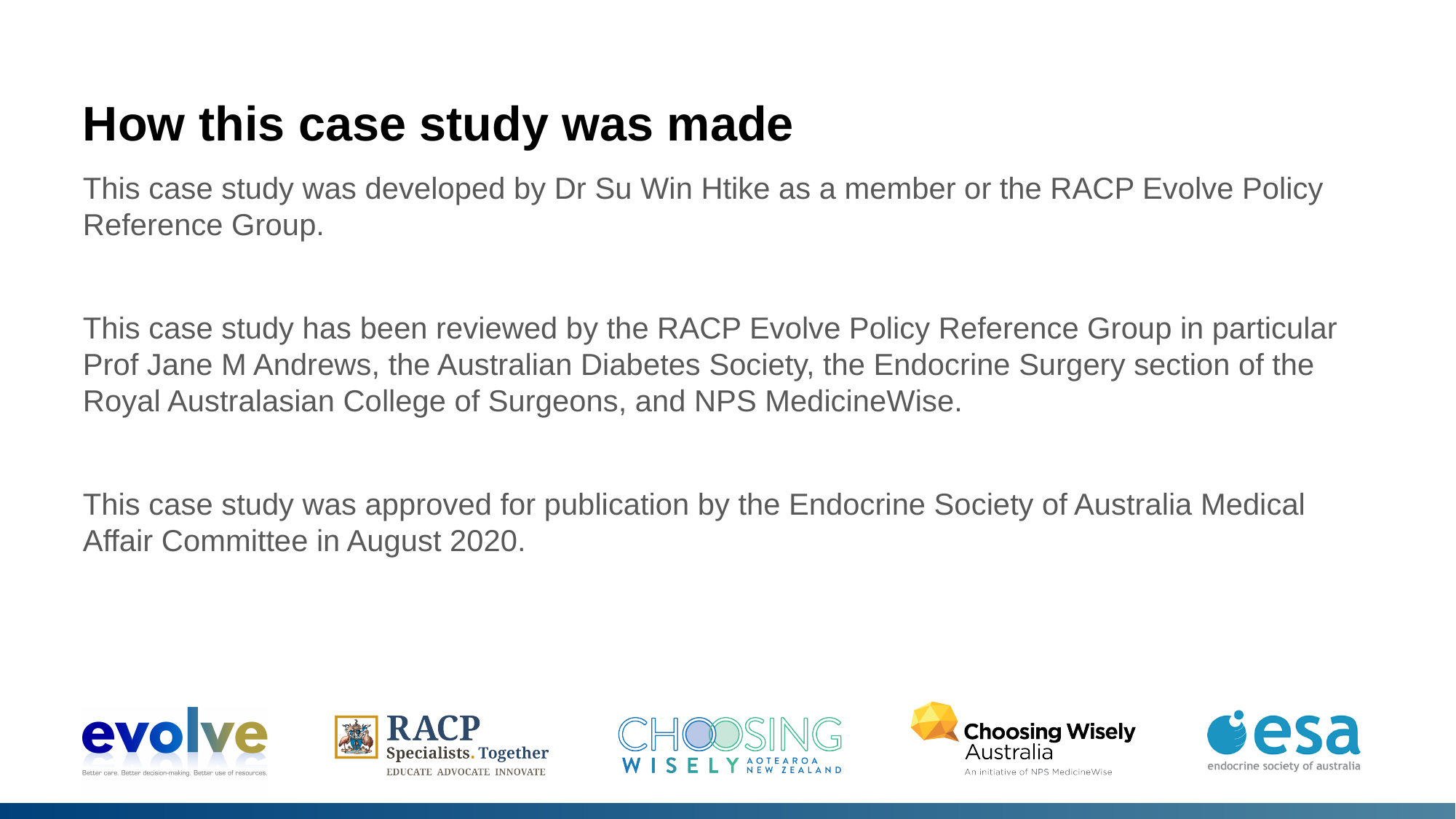

# How this case study was made
This case study was developed by Dr Su Win Htike as a member or the RACP Evolve Policy Reference Group.

This case study has been reviewed by the RACP Evolve Policy Reference Group in particular Prof Jane M Andrews, the Australian Diabetes Society, the Endocrine Surgery section of the Royal Australasian College of Surgeons, and NPS MedicineWise.

This case study was approved for publication by the Endocrine Society of Australia Medical Affair Committee in August 2020.